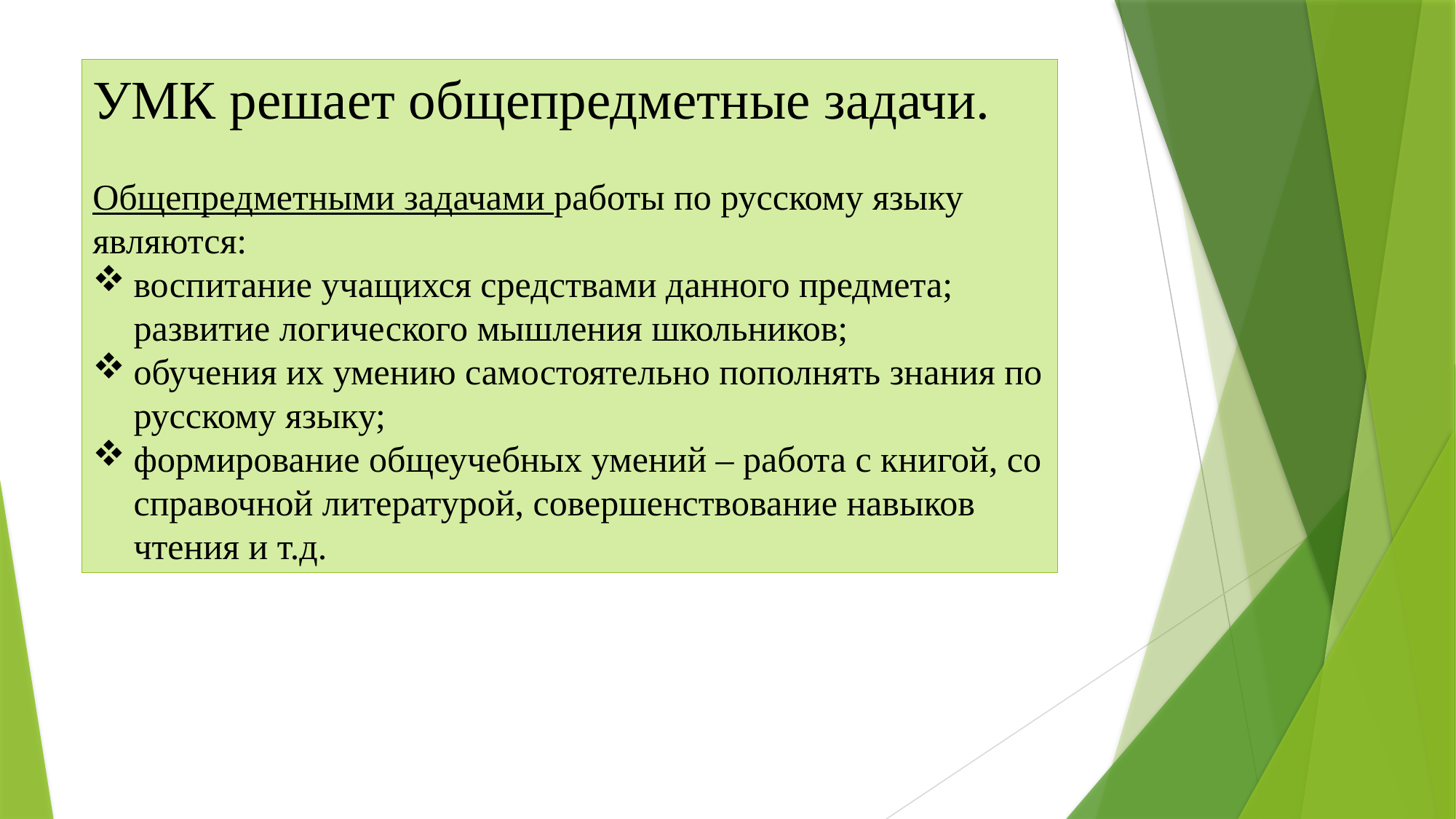

УМК решает общепредметные задачи.

Общепредметными задачами работы по русскому языку являются:
воспитание учащихся средствами данного предмета; развитие логического мышления школьников;
обучения их умению самостоятельно пополнять знания по русскому языку;
формирование общеучебных умений – работа с книгой, со справочной литературой, совершенствование навыков чтения и т.д.